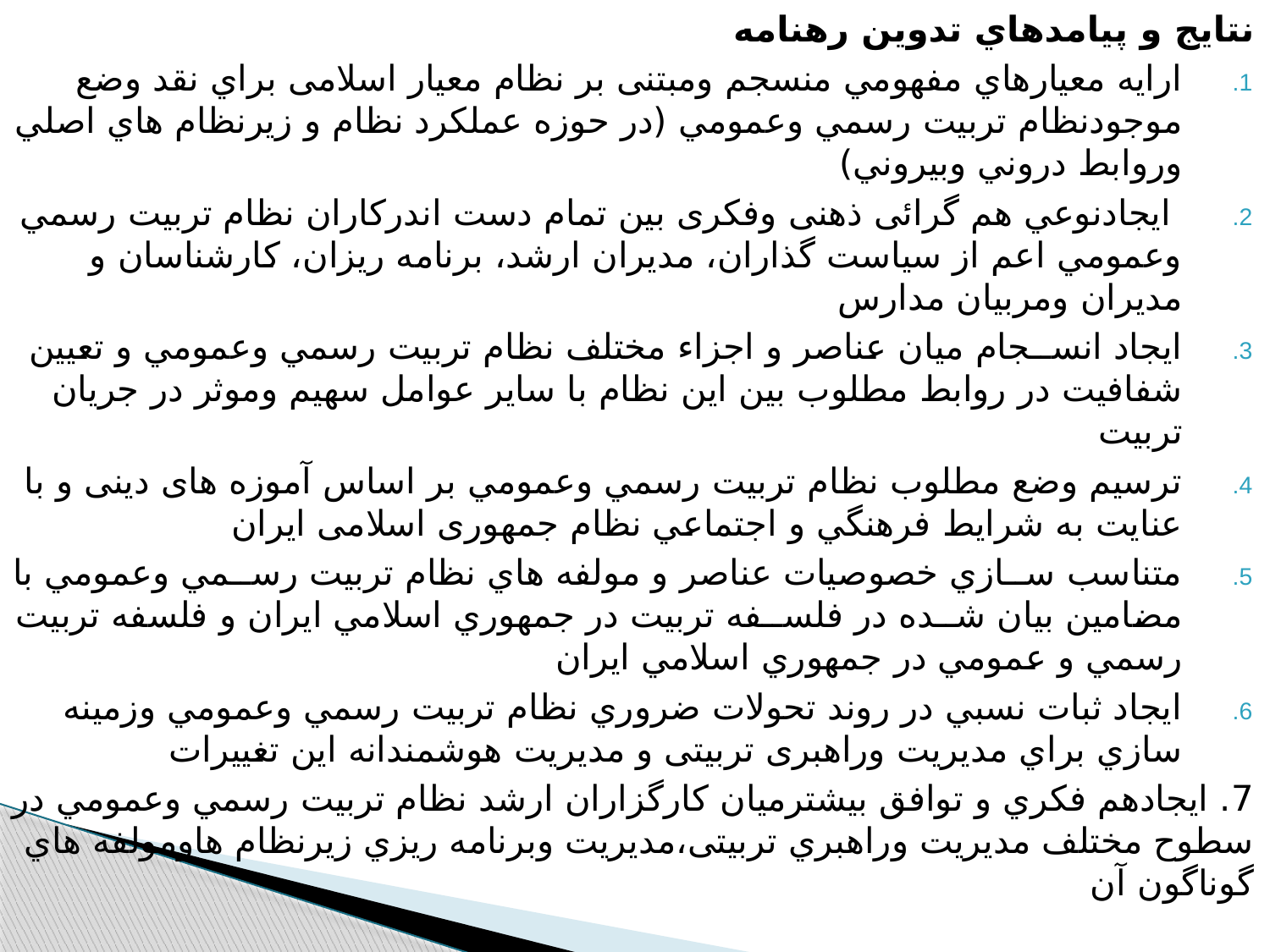

نتايج و پيامدهاي تدوين رهنامه
ارايه معيارهاي مفهومي منسجم ومبتنی بر نظام معيار اسلامی براي نقد وضع موجودنظام تربيت رسمي وعمومي (در حوزه عملكرد نظام و زيرنظام هاي اصلي وروابط دروني وبيروني)
 ايجادنوعي هم گرائی ذهنی وفکری بين تمام دست اندرکاران نظام تربيت رسمي وعمومي اعم از سياست گذاران، مديران ارشد، برنامه ريزان، كارشناسان و مديران ومربيان مدارس
ايجاد انســجام ميان عناصر و اجزاء مختلف نظام تربيت رسمي وعمومي و تعيين شفافيت در روابط مطلوب بين اين نظام با ساير عوامل سهيم وموثر در جريان تربيت
ترسيم وضع مطلوب نظام تربيت رسمي وعمومي بر اساس آموزه های دينی و با عنايت به شرايط فرهنگي و اجتماعي نظام جمهوری اسلامی ايران
متناسب ســازي خصوصيات عناصر و مولفه هاي نظام تربيت رســمي وعمومي با مضامين بيان شــده در فلســفه تربيت در جمهوري اسلامي ايران و فلسفه تربيت رسمي و عمومي در جمهوري اسلامي ايران
ايجاد ثبات نسبي در روند تحولات ضروري نظام تربيت رسمي وعمومي وزمينه سازي براي مديريت وراهبری تربيتی و مديريت هوشمندانه اين تغييرات
7. ايجادهم فكري و توافق بيشترميان كارگزاران ارشد نظام تربيت رسمي وعمومي در سطوح مختلف مديريت وراهبري تربيتی،مديريت وبرنامه ريزي زيرنظام هاومولفه هاي گوناگون آن